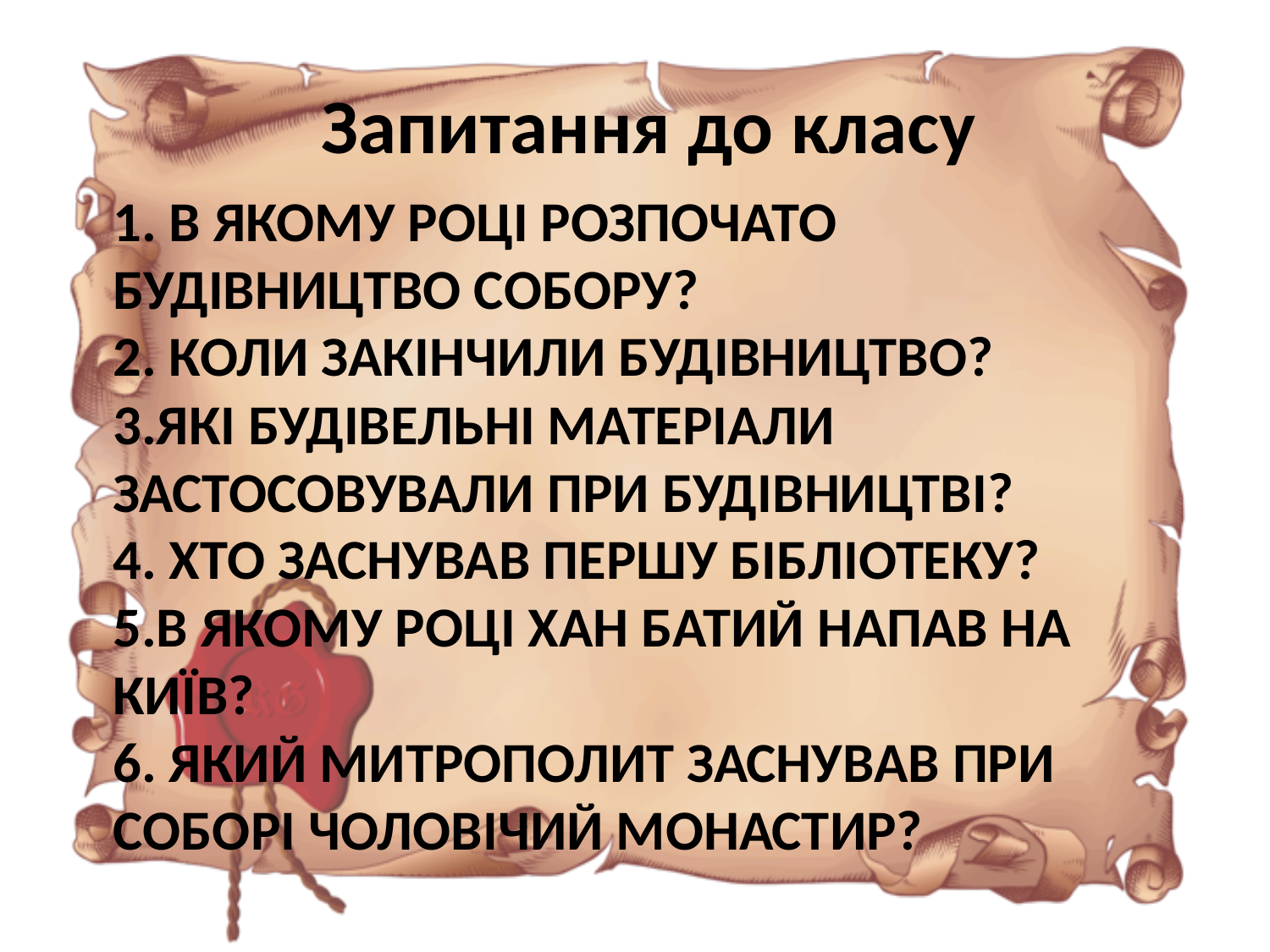

Запитання до класу
# 1. В якому році розпочато будівництво собору? 2. Коли закінчили будівництво? 3.Які будівельні матеріали застосовували при будівництві? 4. Хто заснував першу бібліотеку? 5.В якому році хан Батий напав на Київ? 6. Який митрополит заснував при соборі чоловічий монастир?